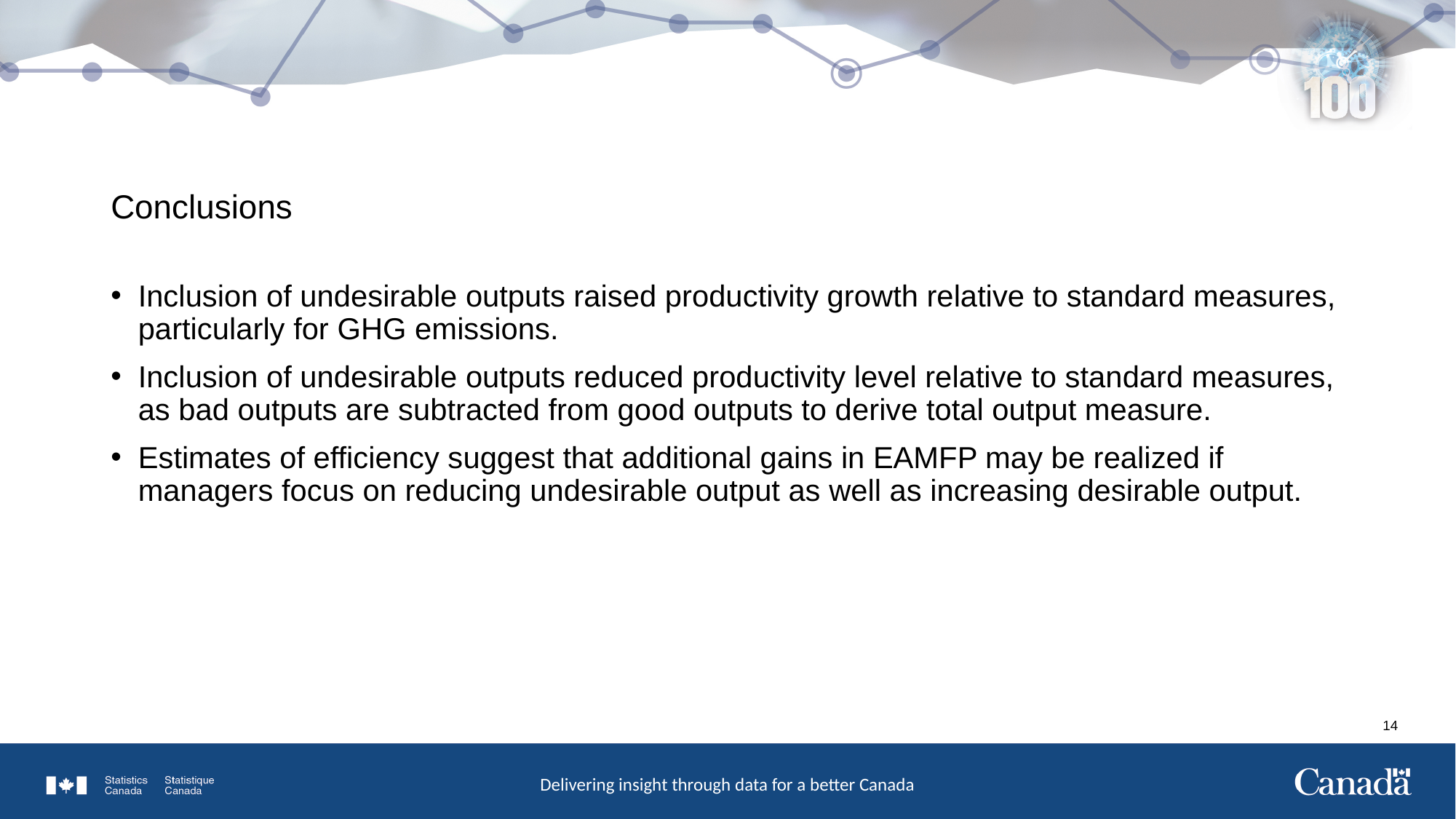

# Conclusions
Inclusion of undesirable outputs raised productivity growth relative to standard measures, particularly for GHG emissions.
Inclusion of undesirable outputs reduced productivity level relative to standard measures, as bad outputs are subtracted from good outputs to derive total output measure.
Estimates of efficiency suggest that additional gains in EAMFP may be realized if managers focus on reducing undesirable output as well as increasing desirable output.

14